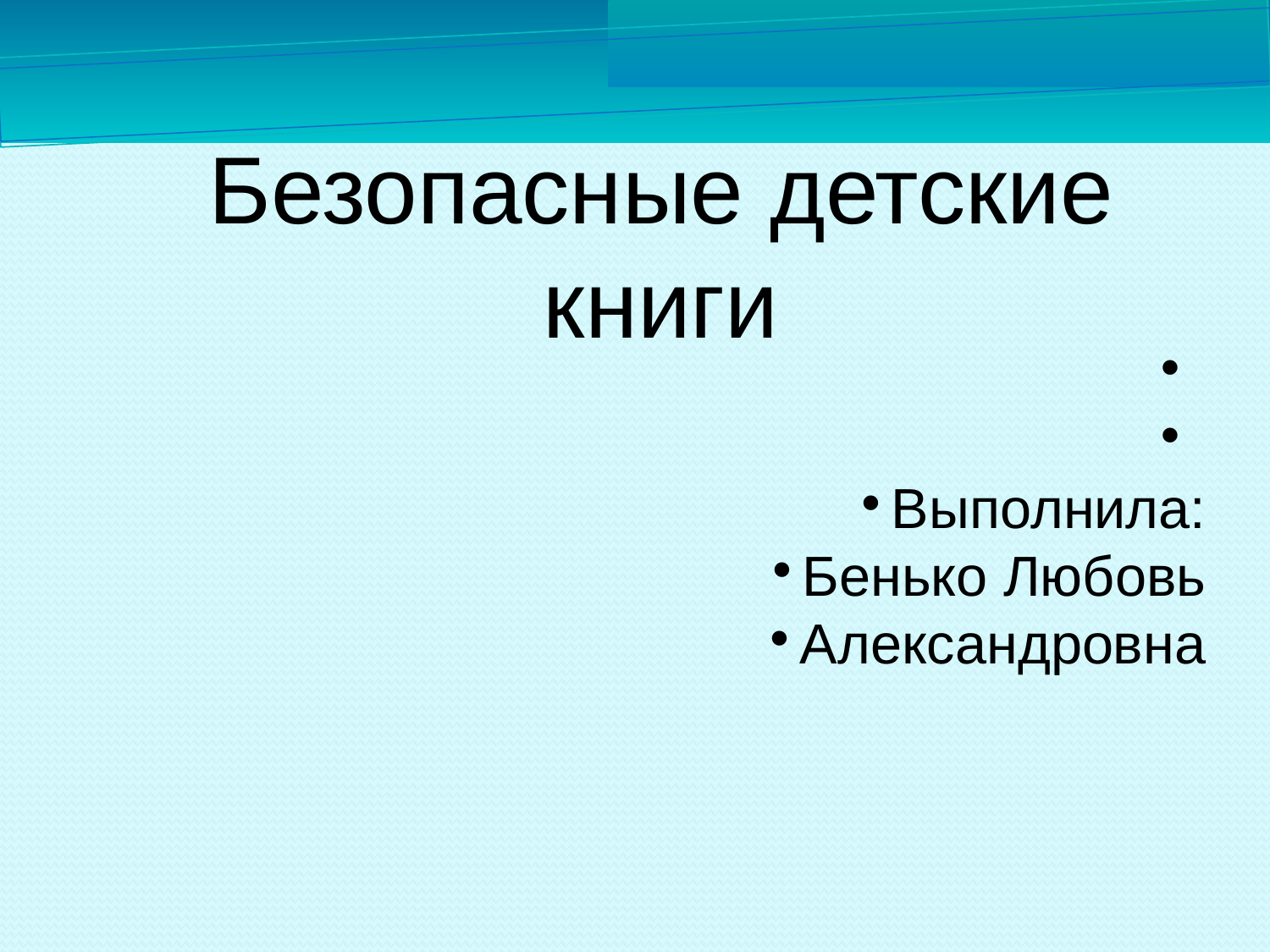

Безопасные детские книги

Выполнила:
Бенько Любовь
Александровна